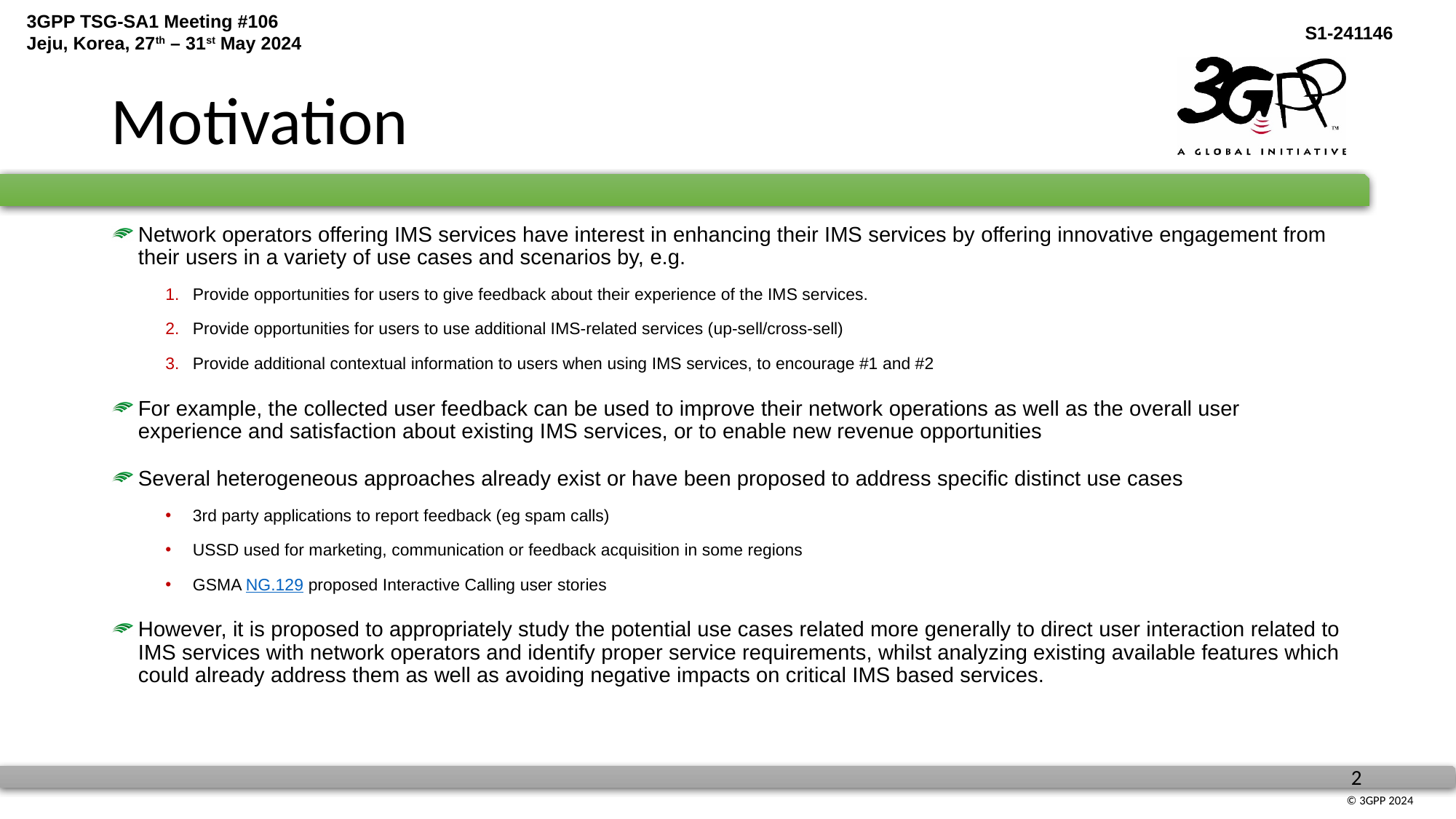

# Motivation
Network operators offering IMS services have interest in enhancing their IMS services by offering innovative engagement from their users in a variety of use cases and scenarios by, e.g.
Provide opportunities for users to give feedback about their experience of the IMS services.
Provide opportunities for users to use additional IMS-related services (up-sell/cross-sell)
Provide additional contextual information to users when using IMS services, to encourage #1 and #2
For example, the collected user feedback can be used to improve their network operations as well as the overall user experience and satisfaction about existing IMS services, or to enable new revenue opportunities
Several heterogeneous approaches already exist or have been proposed to address specific distinct use cases
3rd party applications to report feedback (eg spam calls)
USSD used for marketing, communication or feedback acquisition in some regions
GSMA NG.129 proposed Interactive Calling user stories
However, it is proposed to appropriately study the potential use cases related more generally to direct user interaction related to IMS services with network operators and identify proper service requirements, whilst analyzing existing available features which could already address them as well as avoiding negative impacts on critical IMS based services.